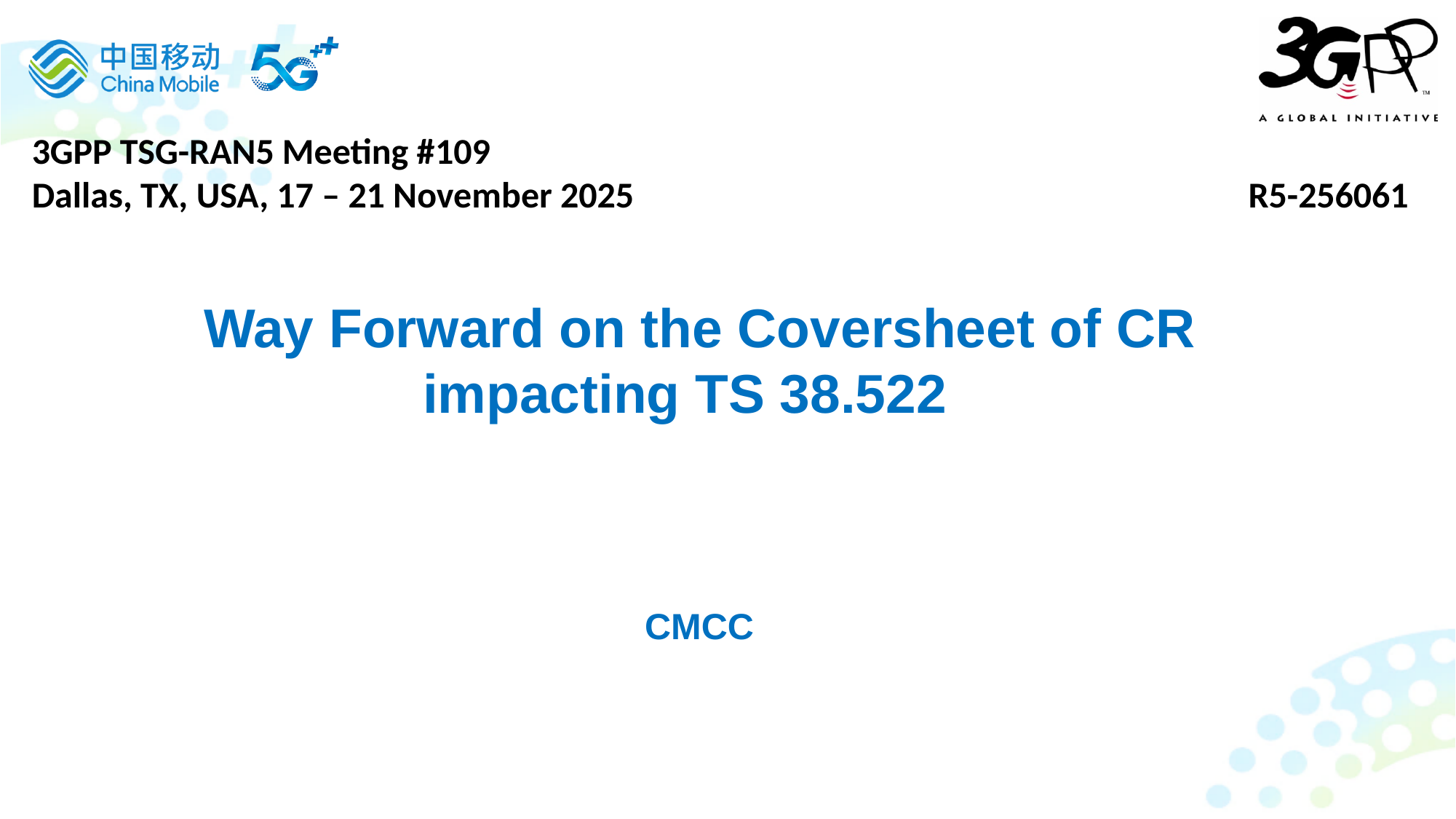

3GPP TSG-RAN5 Meeting #109
Dallas, TX, USA, 17 – 21 November 2025                                                                           R5-256061
Way Forward on the Coversheet of CR impacting TS 38.522
CMCC